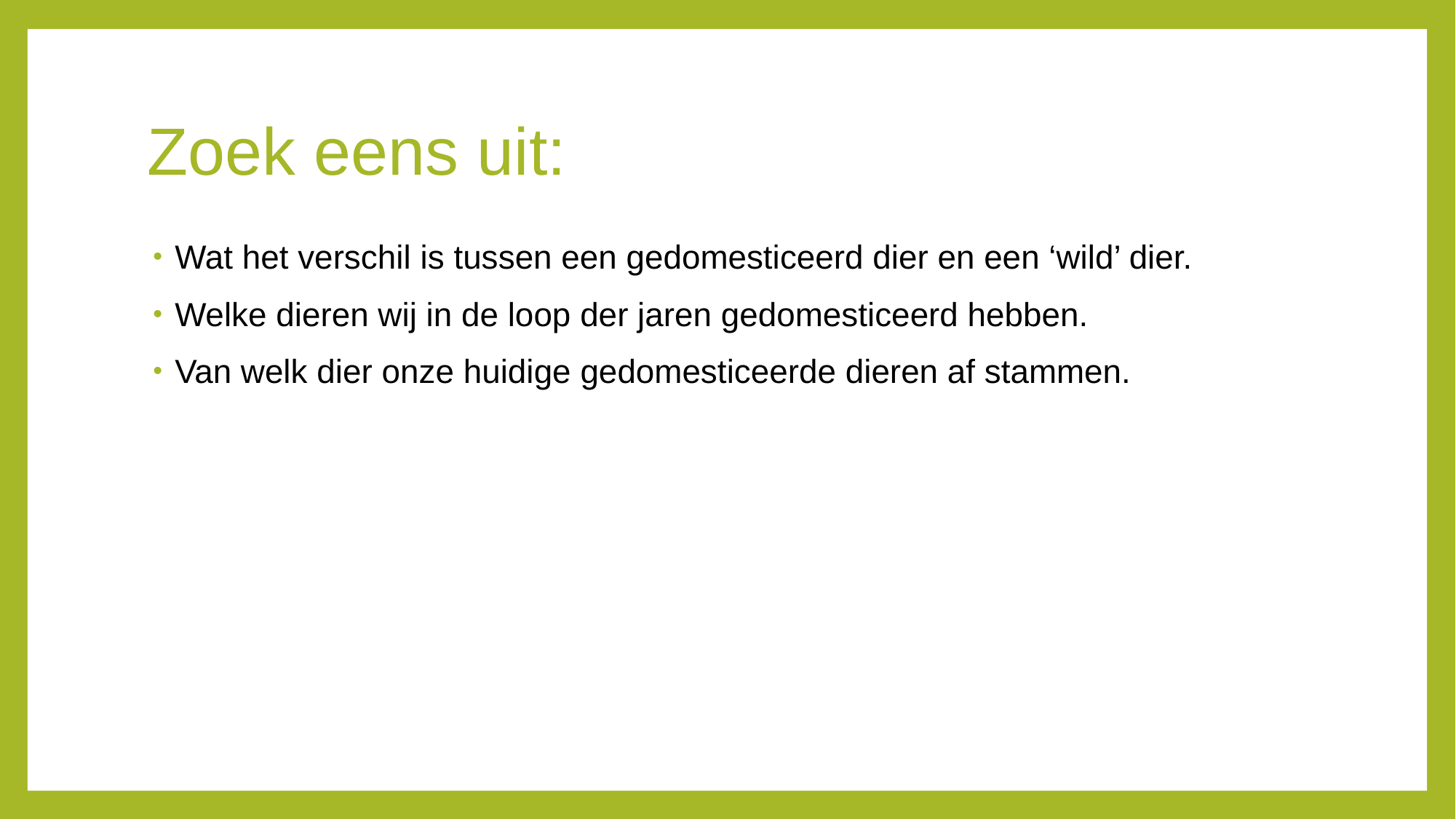

# Zoek eens uit:
Wat het verschil is tussen een gedomesticeerd dier en een ‘wild’ dier.
Welke dieren wij in de loop der jaren gedomesticeerd hebben.
Van welk dier onze huidige gedomesticeerde dieren af stammen.